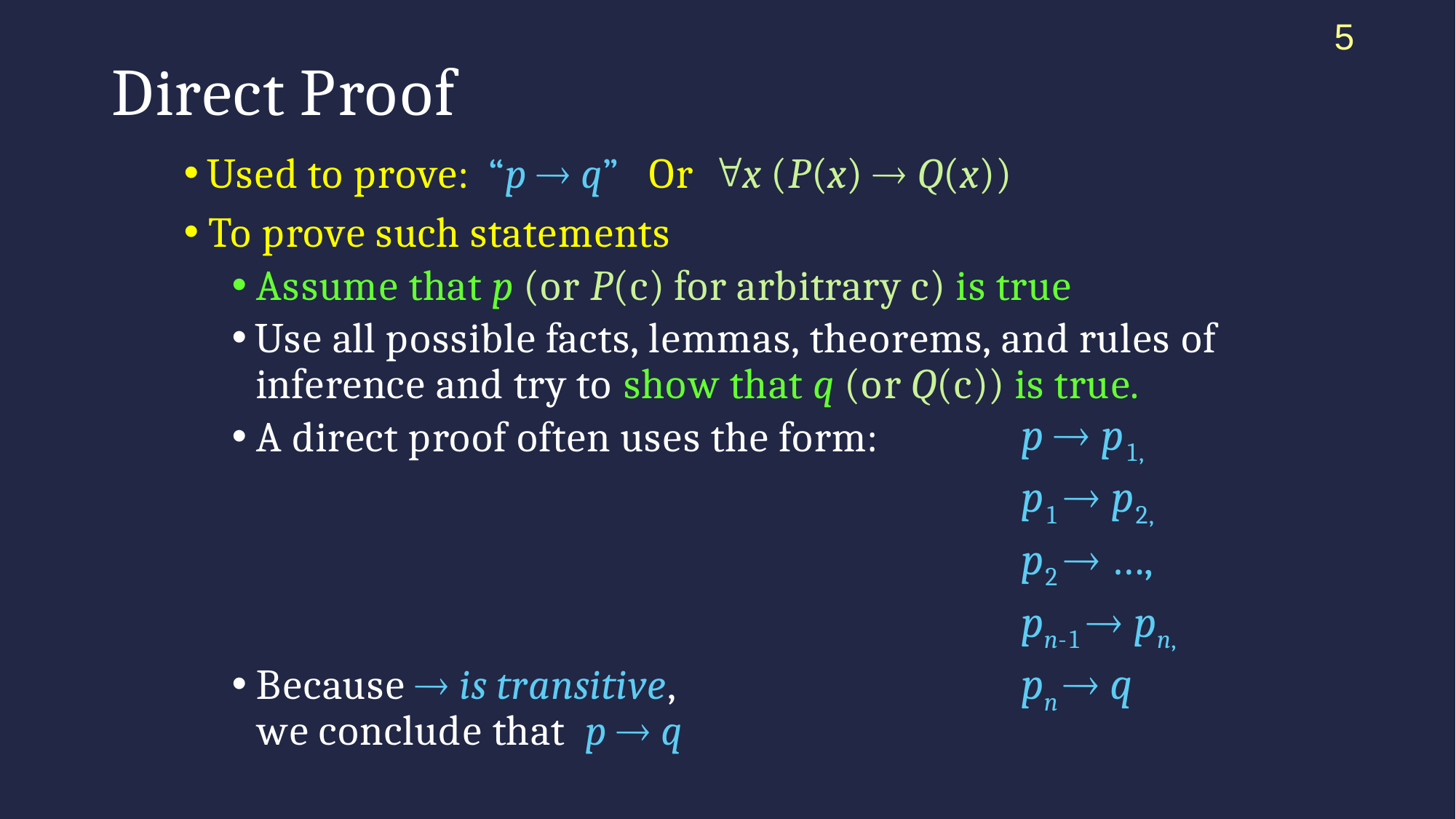

5
# Direct Proof
Used to prove:  “p → q”   Or  ∀x (P(x) → Q(x))
To prove such statements
Assume that p (or P(c) for arbitrary c) is true
Use all possible facts, lemmas, theorems, and rules of inference and try to show that q (or Q(c)) is true.
A direct proof often uses the form:

Because → is transitive,
we conclude that  p → q
p → p1,
p1 → p2,
p2 → …,
pn-1 → pn,
pn → q